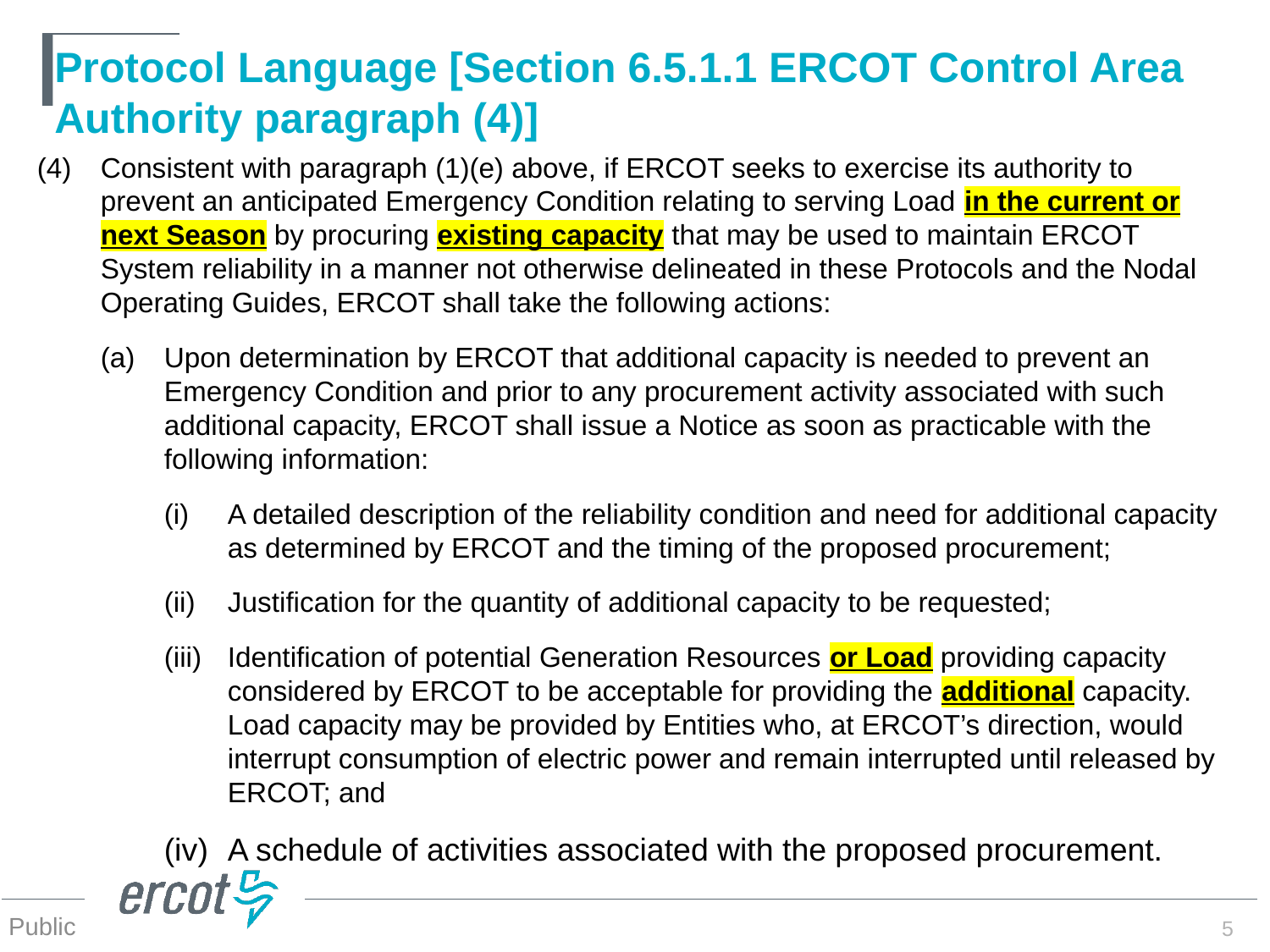

# Protocol Language [Section 6.5.1.1 ERCOT Control Area Authority paragraph (4)]
(4)	Consistent with paragraph (1)(e) above, if ERCOT seeks to exercise its authority to prevent an anticipated Emergency Condition relating to serving Load in the current or next Season by procuring existing capacity that may be used to maintain ERCOT System reliability in a manner not otherwise delineated in these Protocols and the Nodal Operating Guides, ERCOT shall take the following actions:
(a)	Upon determination by ERCOT that additional capacity is needed to prevent an Emergency Condition and prior to any procurement activity associated with such additional capacity, ERCOT shall issue a Notice as soon as practicable with the following information:
(i)	A detailed description of the reliability condition and need for additional capacity as determined by ERCOT and the timing of the proposed procurement;
(ii)	Justification for the quantity of additional capacity to be requested;
Identification of potential Generation Resources or Load providing capacity considered by ERCOT to be acceptable for providing the additional capacity.  Load capacity may be provided by Entities who, at ERCOT’s direction, would interrupt consumption of electric power and remain interrupted until released by ERCOT; and
A schedule of activities associated with the proposed procurement.
5